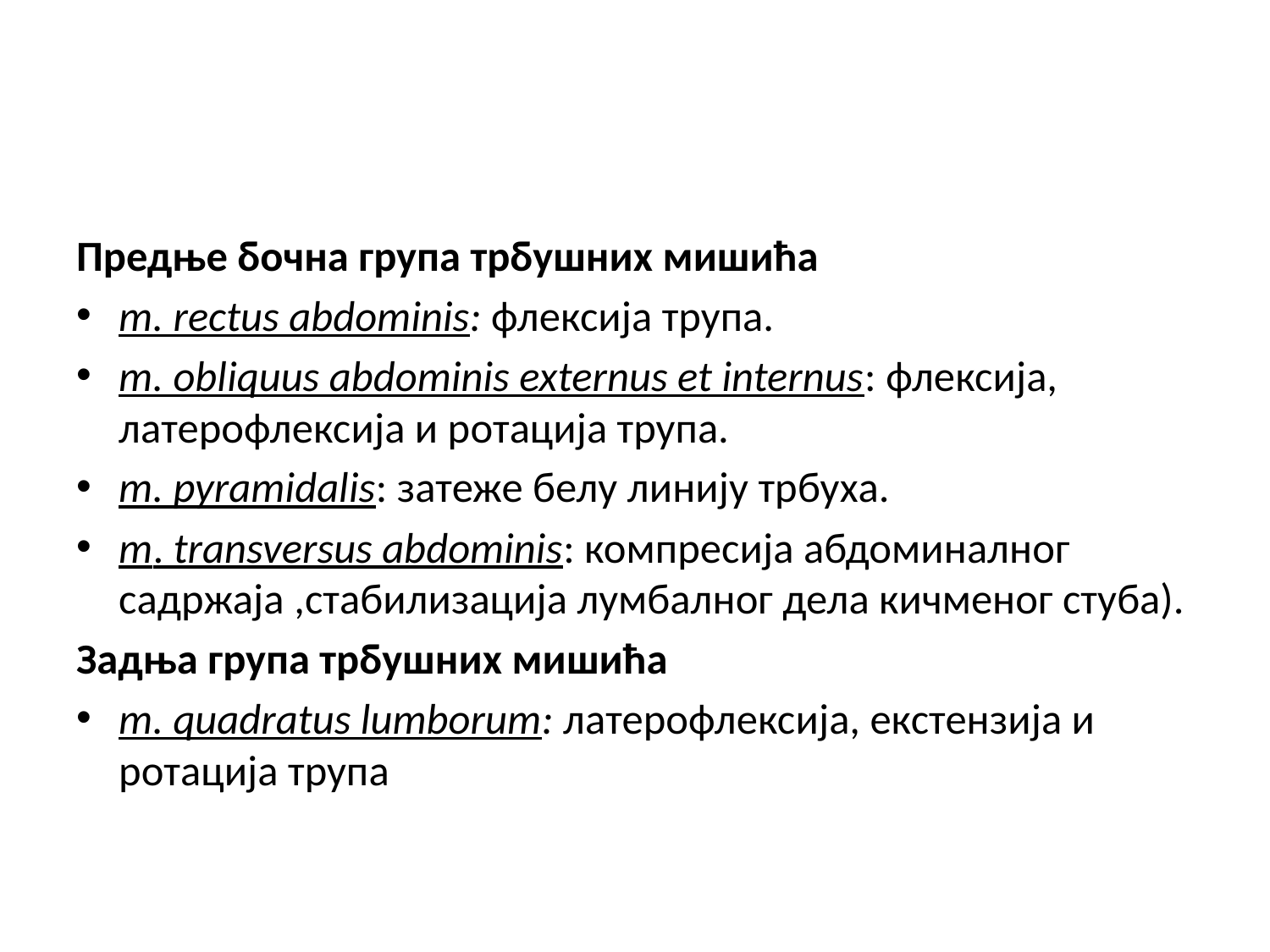

#
Предње бочна група трбушних мишића
m. rectus abdominis: флексија трупа.
m. obliquus abdominis externus et internus: флексија, латерофлексија и ротација трупа.
m. pyramidalis: затеже белу линију трбуха.
m. transversus abdominis: компресија абдоминалног садржаја ,стабилизација лумбалног дела кичменог стуба).
Задња група трбушних мишића
m. quadratus lumborum: латерофлексија, екстензија и ротација трупа